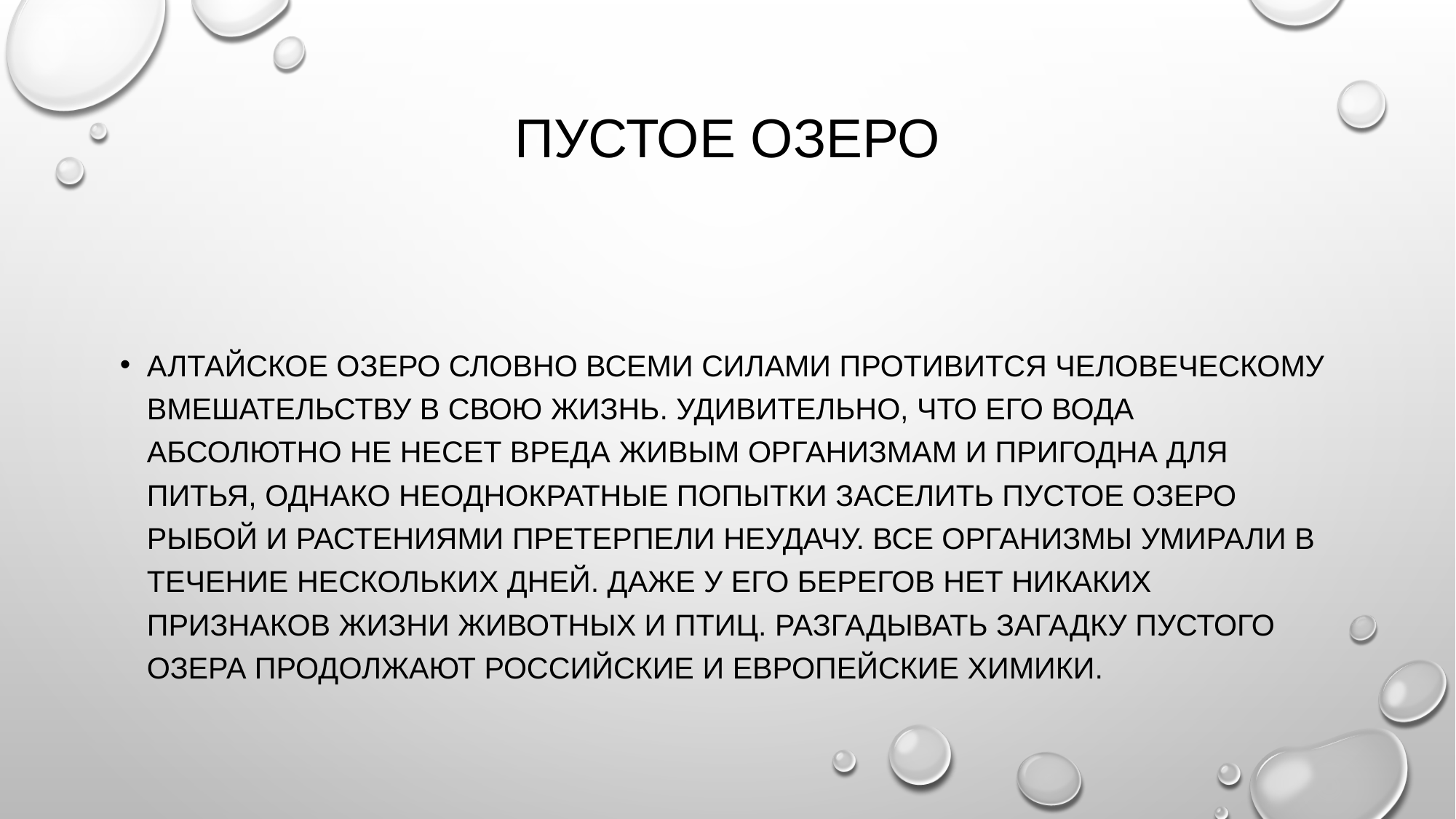

# Пустое озеро

Алтайское озеро словно всеми силами противится человеческому вмешательству в свою жизнь. Удивительно, что его вода абсолютно не несет вреда живым организмам и пригодна для питья, однако неоднократные попытки заселить Пустое озеро рыбой и растениями претерпели неудачу. Все организмы умирали в течение нескольких дней. Даже у его берегов нет никаких признаков жизни животных и птиц. Разгадывать загадку Пустого озера продолжают российские и европейские химики.